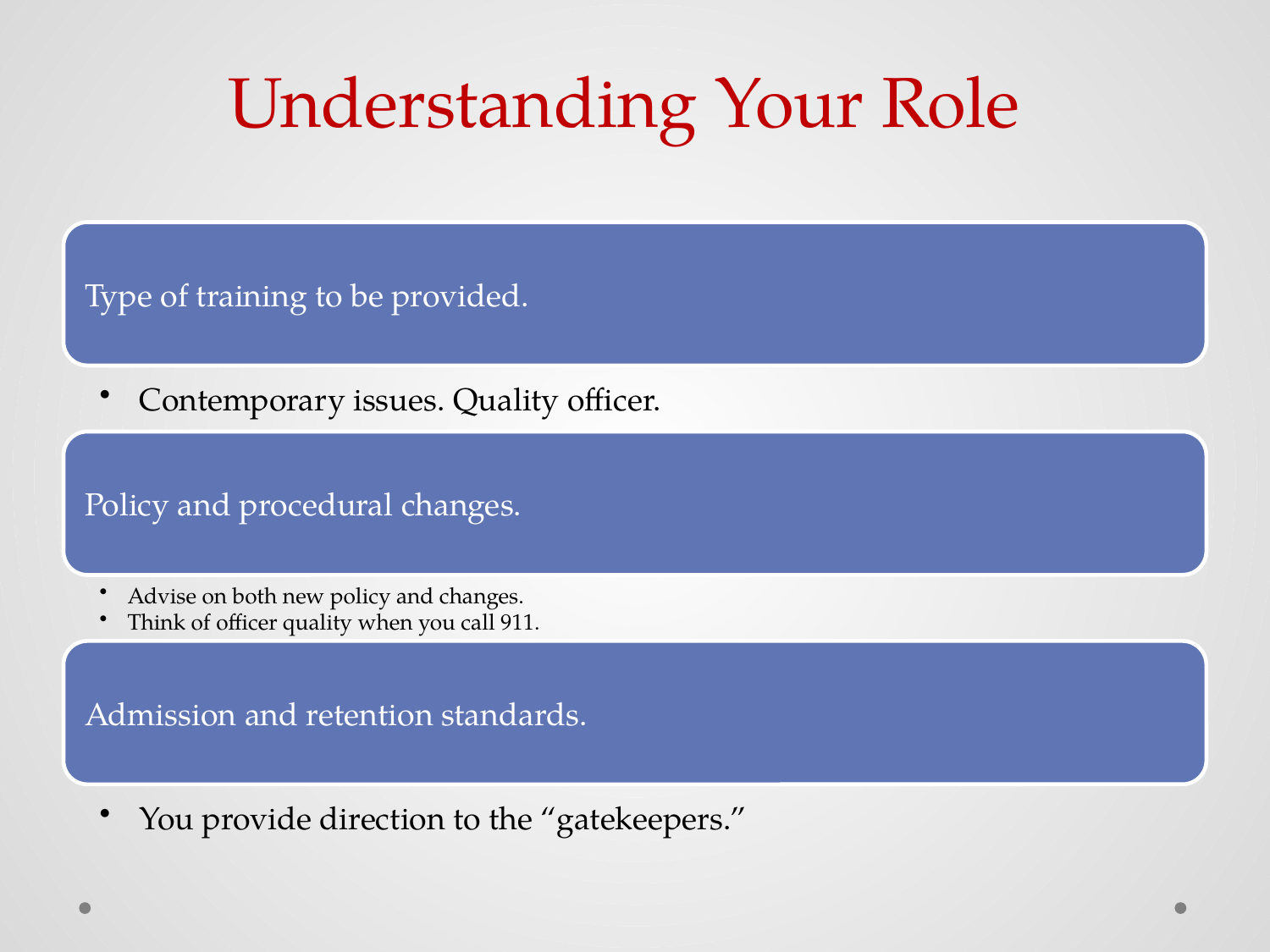

# Understanding Your Role
Type of training to be provided.
Contemporary issues. Quality officer.
Policy and procedural changes.
Advise on both new policy and changes.
Think of officer quality when you call 911.
Admission and retention standards.
You provide direction to the “gatekeepers.”